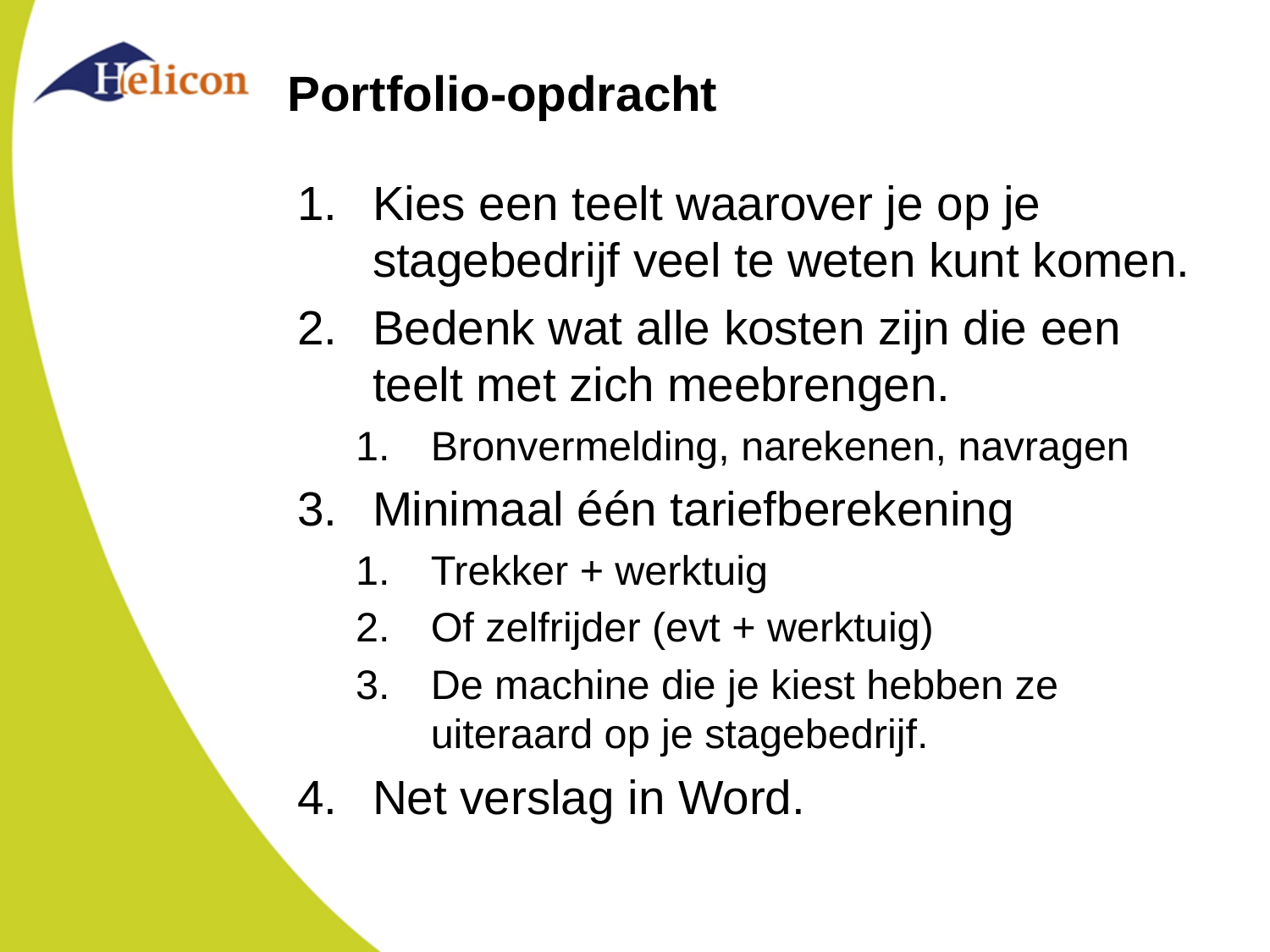

# Portfolio-opdracht
Kies een teelt waarover je op je stagebedrijf veel te weten kunt komen.
Bedenk wat alle kosten zijn die een teelt met zich meebrengen.
Bronvermelding, narekenen, navragen
Minimaal één tariefberekening
Trekker + werktuig
Of zelfrijder (evt + werktuig)
De machine die je kiest hebben ze uiteraard op je stagebedrijf.
Net verslag in Word.